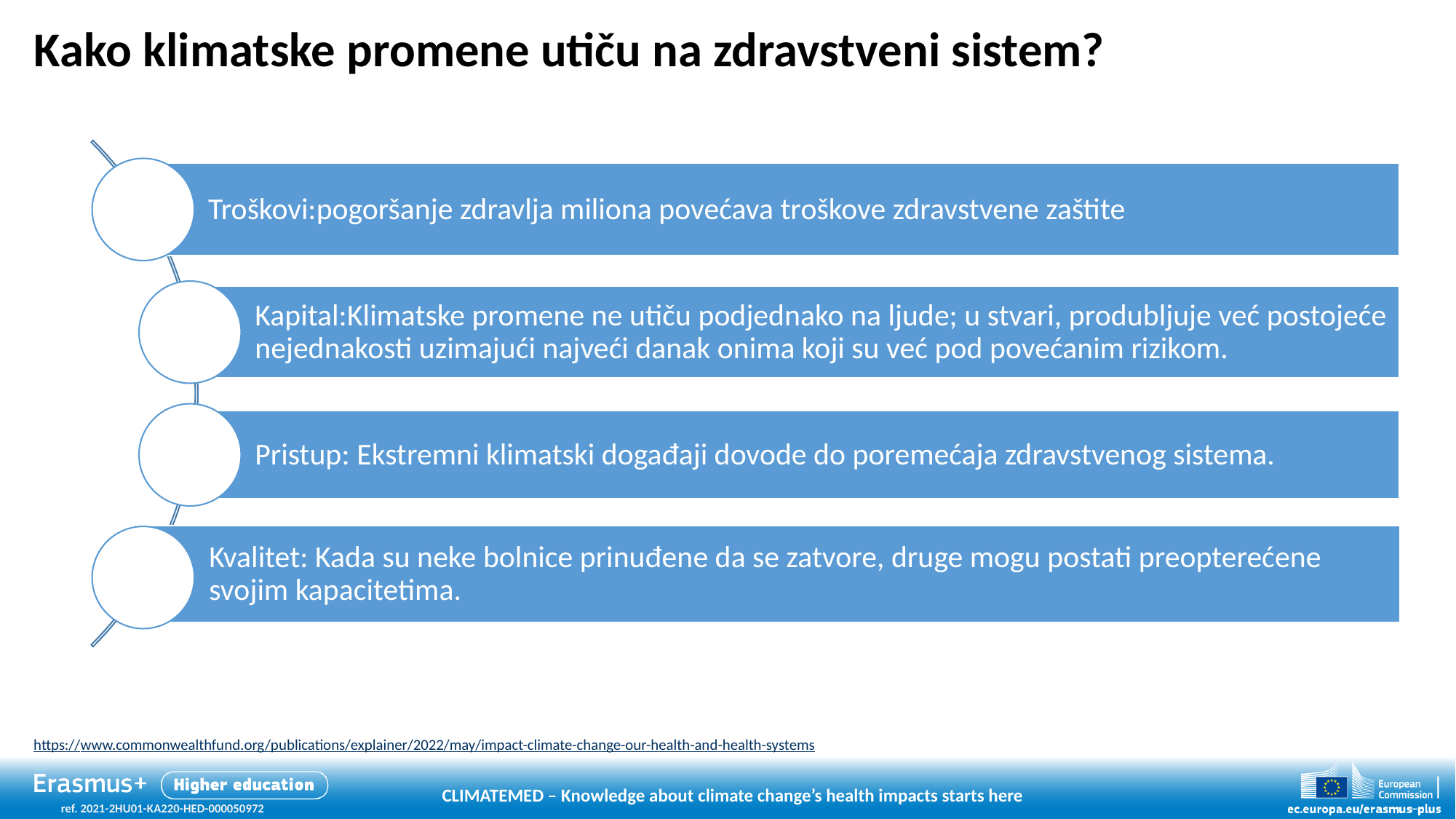

# Kako klimatske promene utiču na zdravstveni sistem?
Troškovi:pogoršanje zdravlja miliona povećava troškove zdravstvene zaštite
Kapital:Klimatske promene ne utiču podjednako na ljude; u stvari, produbljuje već postojeće nejednakosti uzimajući najveći danak onima koji su već pod povećanim rizikom.
Pristup: Ekstremni klimatski događaji dovode do poremećaja zdravstvenog sistema.
Kvalitet: Kada su neke bolnice prinuđene da se zatvore, druge mogu postati preopterećene svojim kapacitetima.
https://www.commonwealthfund.org/publications/explainer/2022/may/impact-climate-change-our-health-and-health-systems